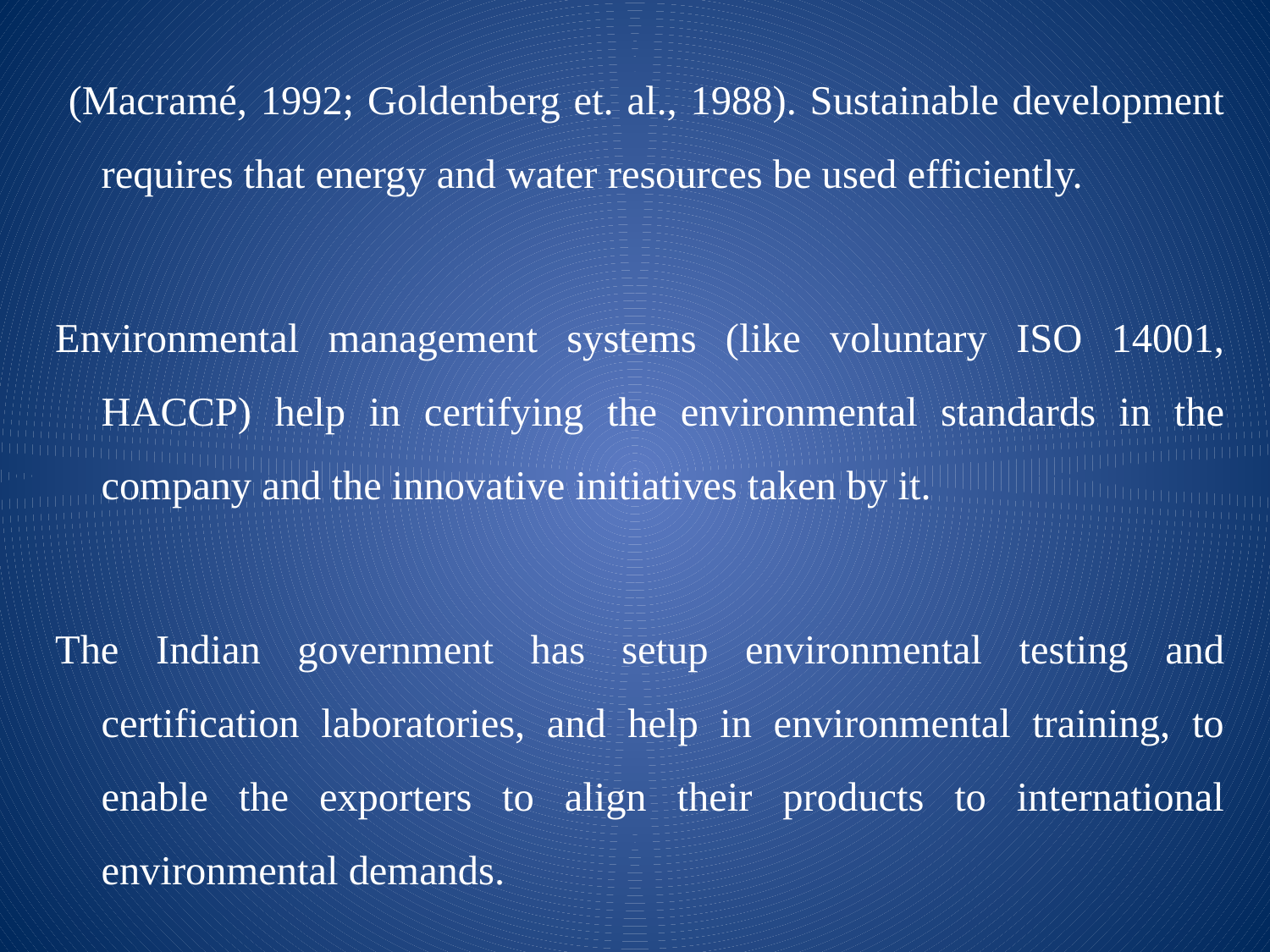

(Macramé, 1992; Goldenberg et. al., 1988). Sustainable development requires that energy and water resources be used efficiently.

Environmental management systems (like voluntary ISO 14001, HACCP) help in certifying the environmental standards in the company and the innovative initiatives taken by it.

The Indian government has setup environmental testing and certification laboratories, and help in environmental training, to enable the exporters to align their products to international environmental demands.